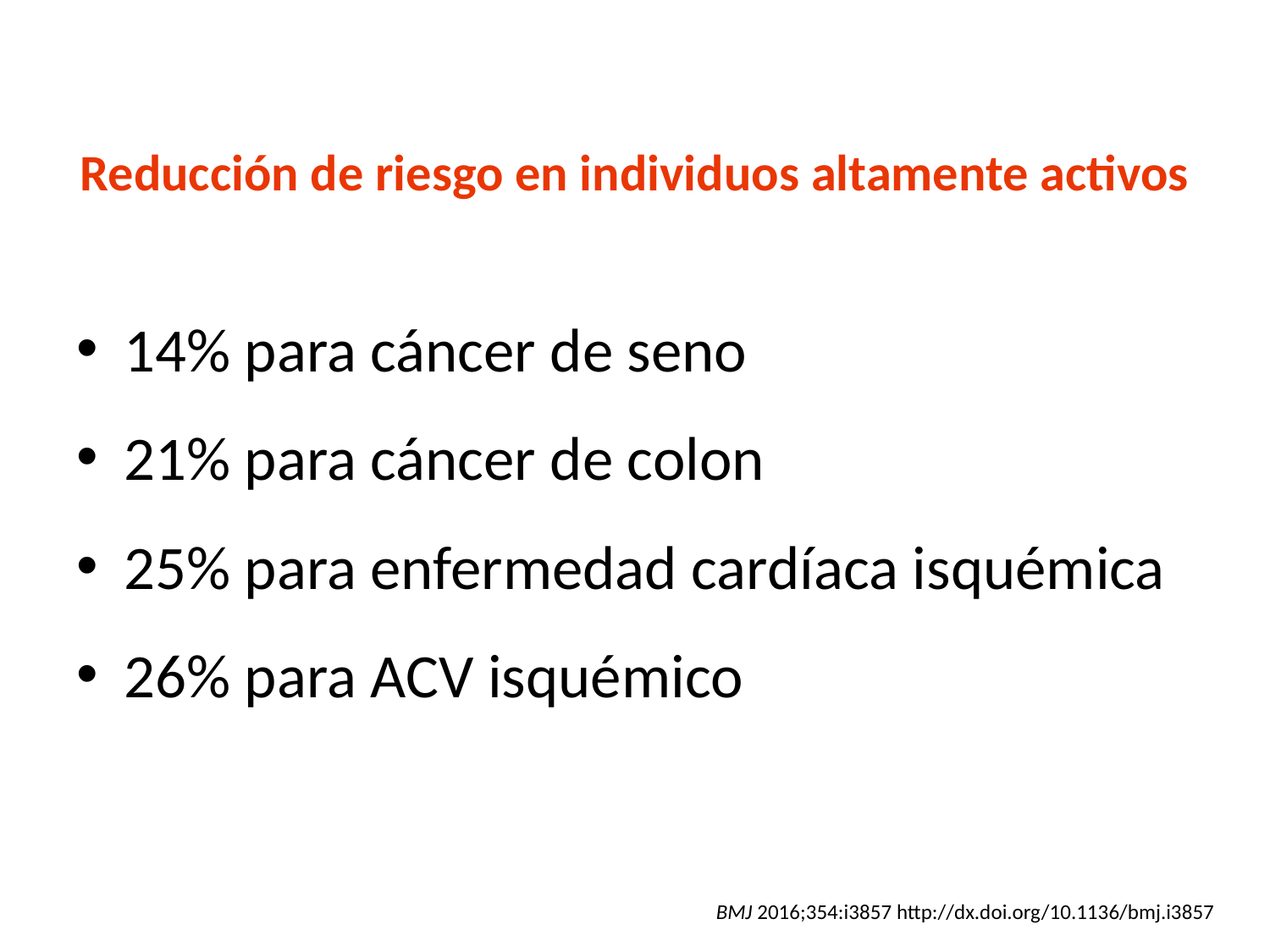

# Reducción de riesgo en individuos altamente activos
14% para cáncer de seno
21% para cáncer de colon
25% para enfermedad cardíaca isquémica
26% para ACV isquémico
BMJ 2016;354:i3857 http://dx.doi.org/10.1136/bmj.i3857